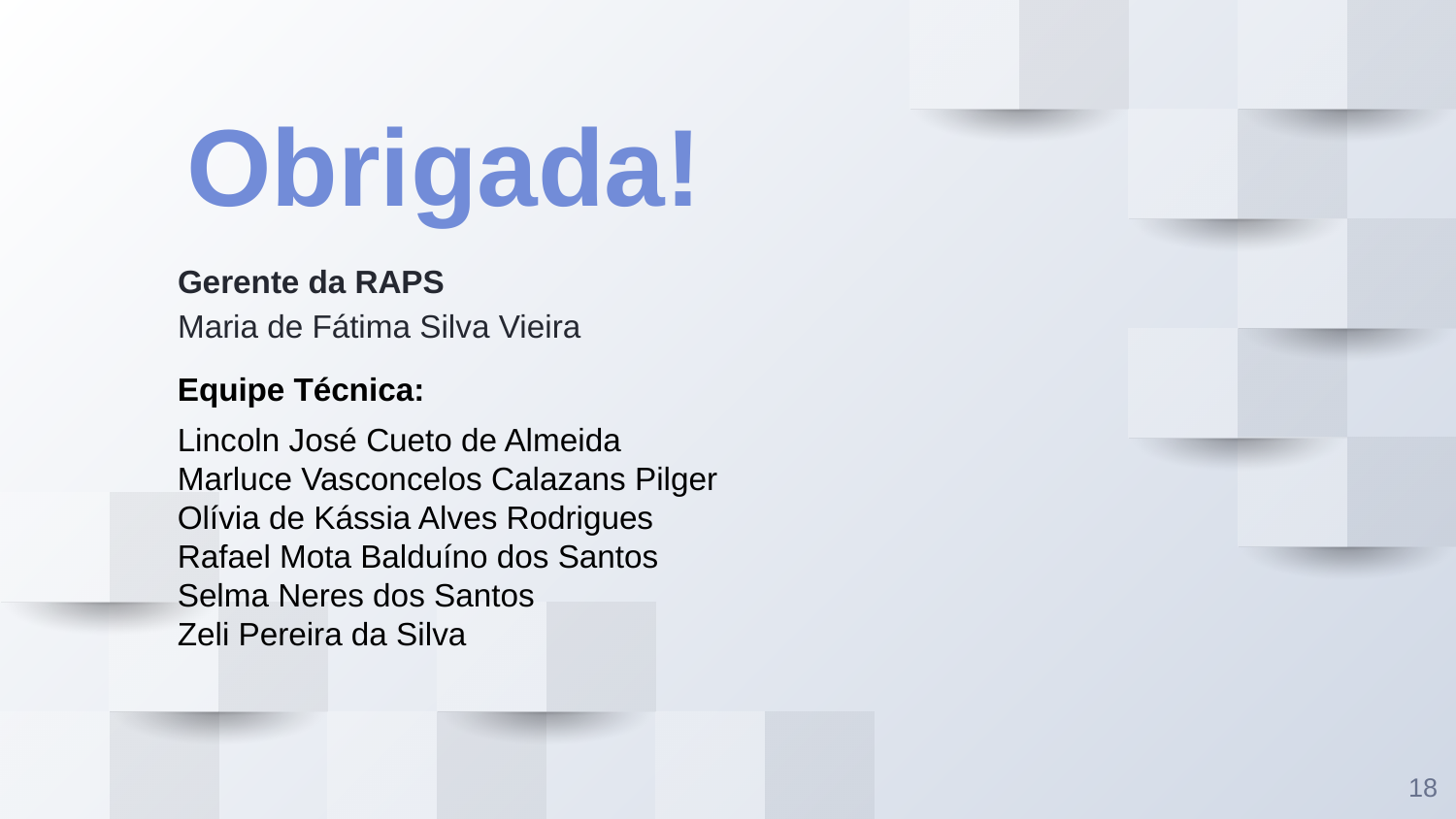

Obrigada!
Gerente da RAPS
Maria de Fátima Silva Vieira
Equipe Técnica:
Lincoln José Cueto de Almeida
Marluce Vasconcelos Calazans Pilger
Olívia de Kássia Alves Rodrigues
Rafael Mota Balduíno dos Santos
Selma Neres dos Santos
Zeli Pereira da Silva
18